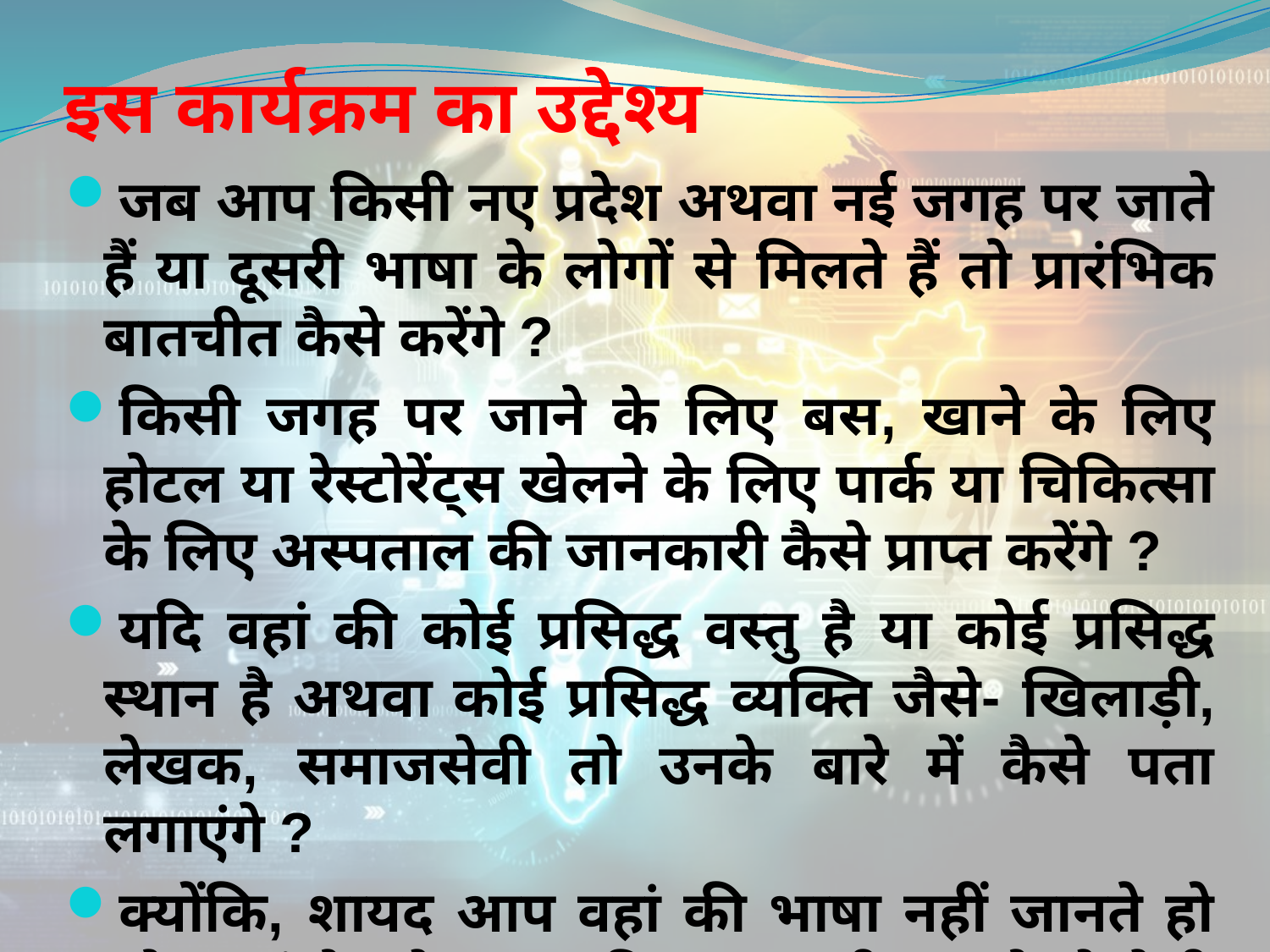

# इस कार्यक्रम का उद्देश्य
जब आप किसी नए प्रदेश अथवा नई जगह पर जाते हैं या दूसरी भाषा के लोगों से मिलते हैं तो प्रारंभिक बातचीत कैसे करेंगे ?
किसी जगह पर जाने के लिए बस, खाने के लिए होटल या रेस्टोरेंट्स खेलने के लिए पार्क या चिकित्सा के लिए अस्पताल की जानकारी कैसे प्राप्त करेंगे ?
यदि वहां की कोई प्रसिद्ध वस्तु है या कोई प्रसिद्ध स्थान है अथवा कोई प्रसिद्ध व्यक्ति जैसे- खिलाड़ी, लेखक, समाजसेवी तो उनके बारे में कैसे पता लगाएंगे ?
क्योंकि, शायद आप वहां की भाषा नहीं जानते हो और वहां के लोग आपकी भाषा नही जानते हो ऐसी परिस्थिति में प्रारंभिक संवाद अथवा बातचीत करने में आपको सक्षम बनाना ही इस सत्र का उद्देश्य है ?